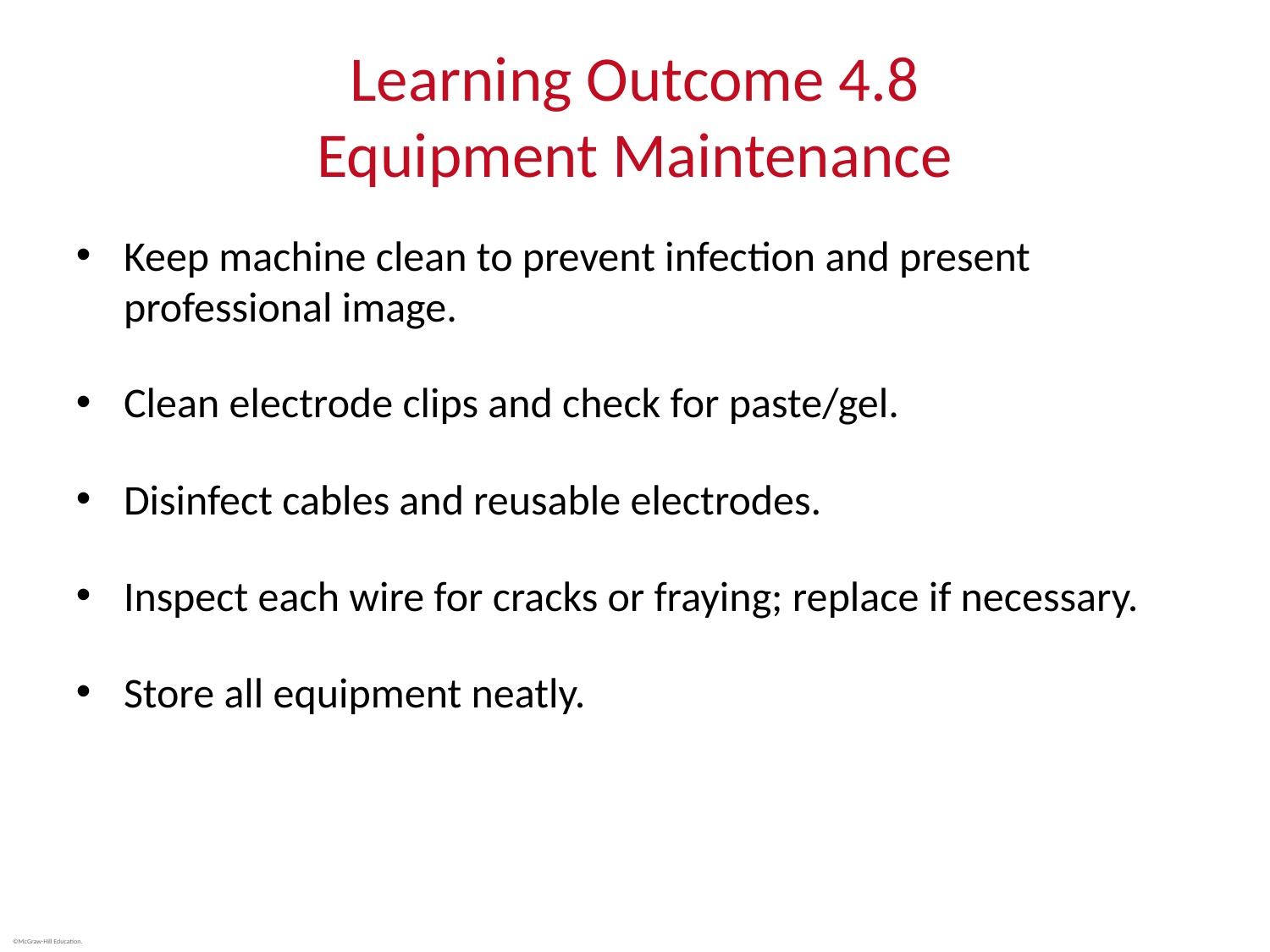

# Learning Outcome 4.8 Equipment Maintenance
Keep machine clean to prevent infection and present professional image.
Clean electrode clips and check for paste/gel.
Disinfect cables and reusable electrodes.
Inspect each wire for cracks or fraying; replace if necessary.
Store all equipment neatly.